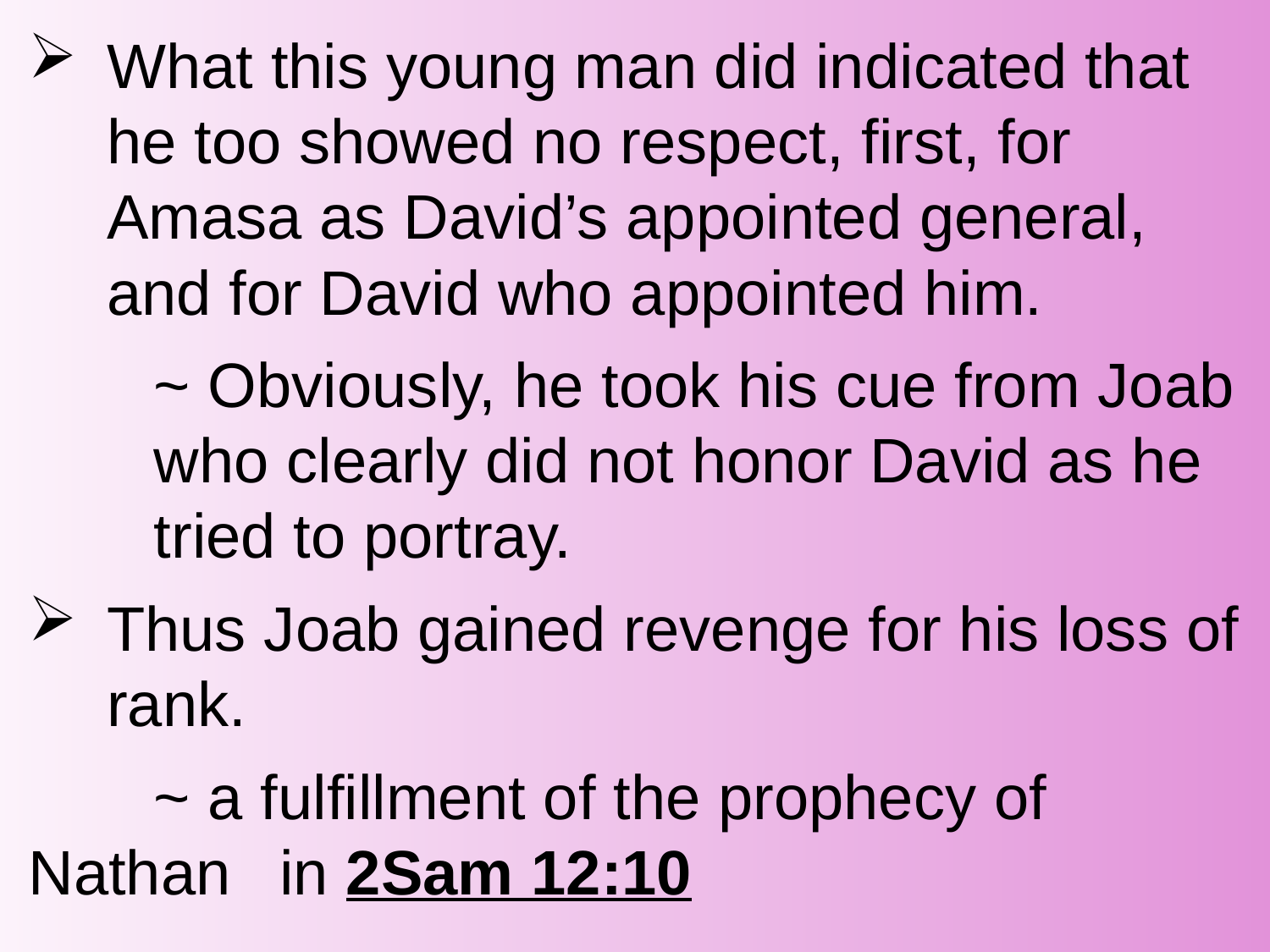

What this young man did indicated that he too showed no respect, first, for Amasa as David’s appointed general, and for David who appointed him.
		~ Obviously, he took his cue from Joab 					who clearly did not honor David as he 					tried to portray.
Thus Joab gained revenge for his loss of rank.
		~ a fulfillment of the prophecy of Nathan 					in 2Sam 12:10